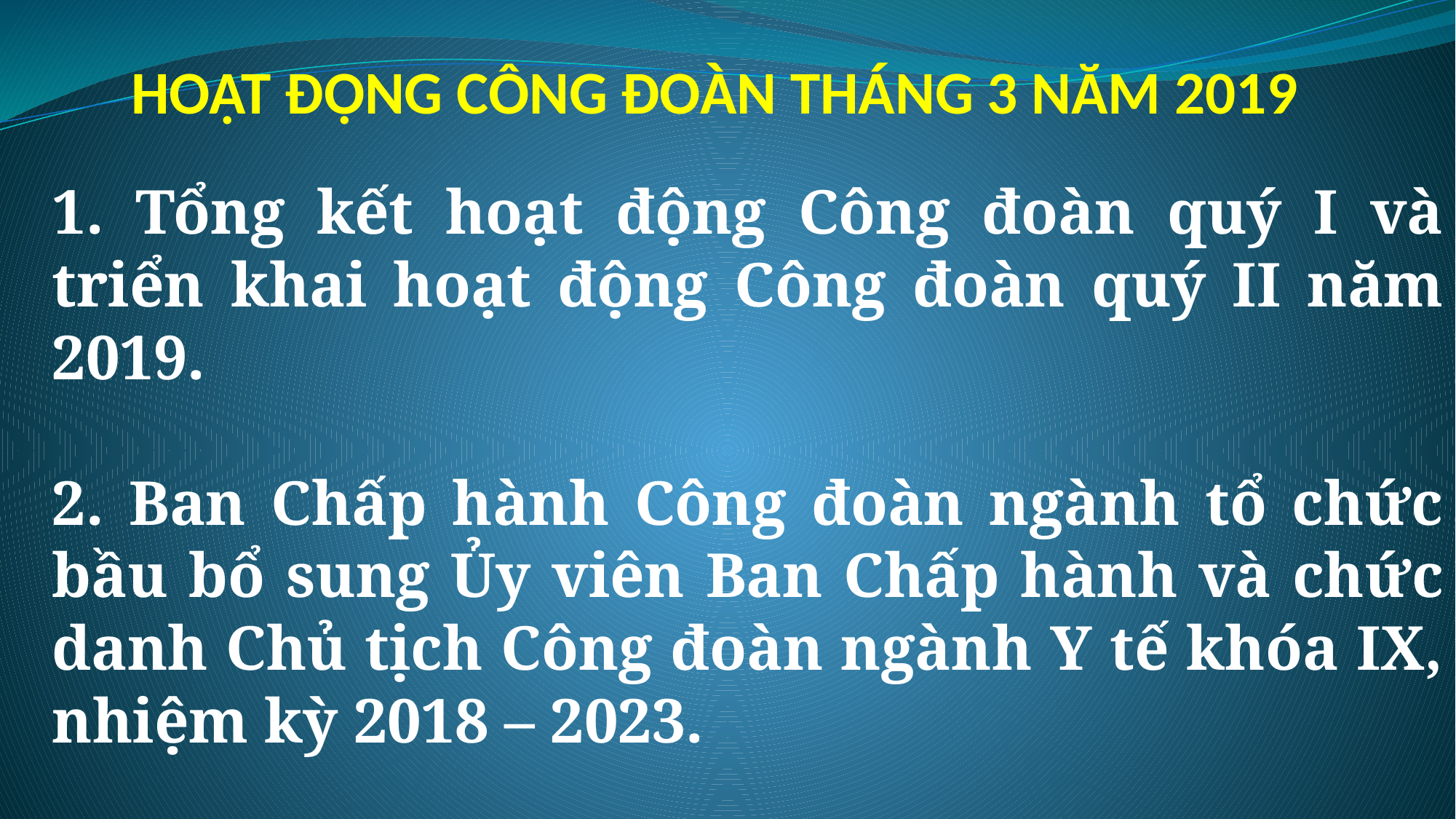

# HOẠT ĐỘNG CÔNG ĐOÀN THÁNG 3 NĂM 2019
1. Tổng kết hoạt động Công đoàn quý I và triển khai hoạt động Công đoàn quý II năm 2019.

2. Ban Chấp hành Công đoàn ngành tổ chức bầu bổ sung Ủy viên Ban Chấp hành và chức danh Chủ tịch Công đoàn ngành Y tế khóa IX, nhiệm kỳ 2018 – 2023.